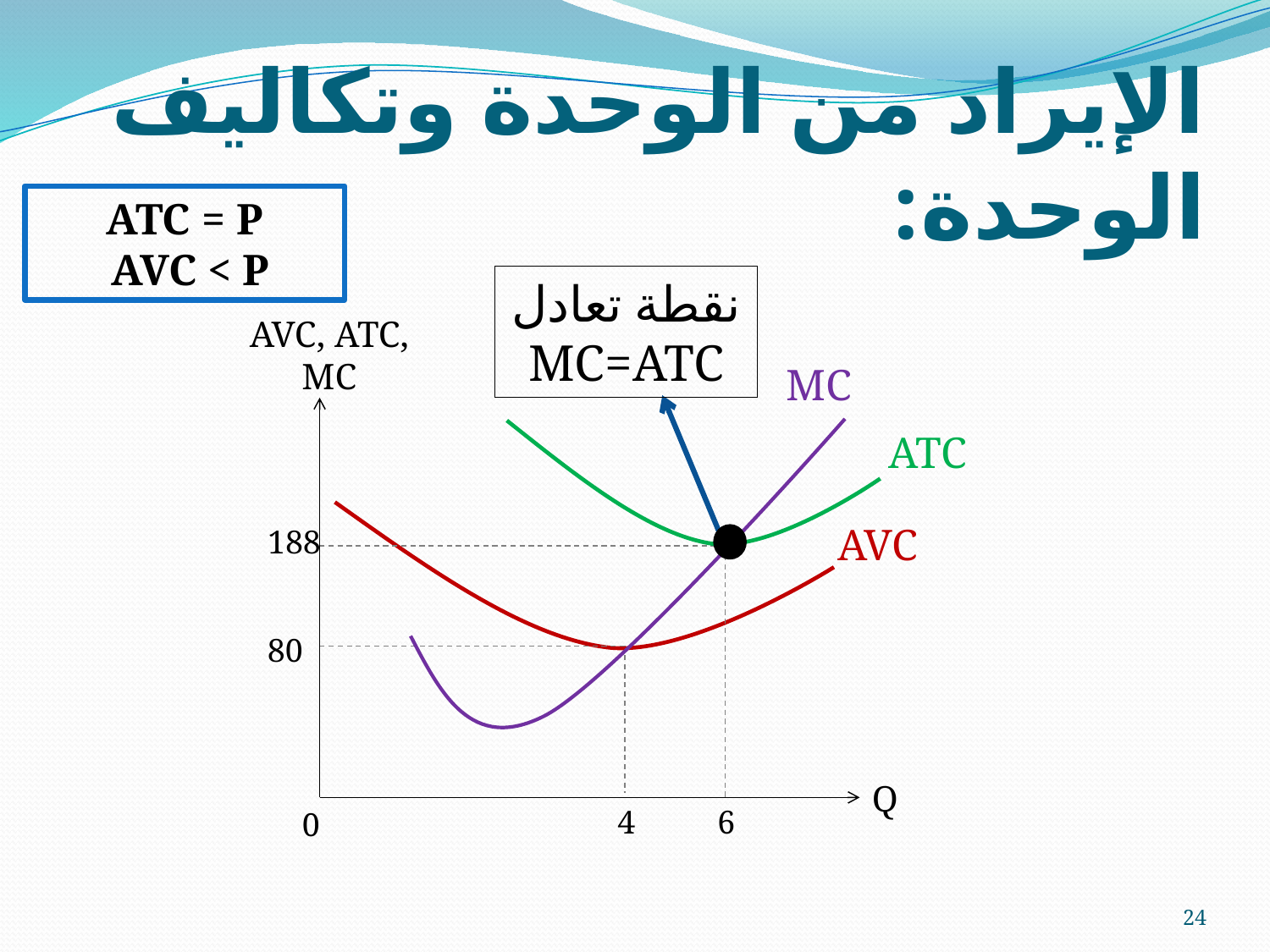

# الإيراد من الوحدة وتكاليف الوحدة:
ATC = P
 AVC < P
نقطة تعادل
MC=ATC

AVC, ATC, MC
MC

ATC

AVC
188

80
Q
4
6
0
24